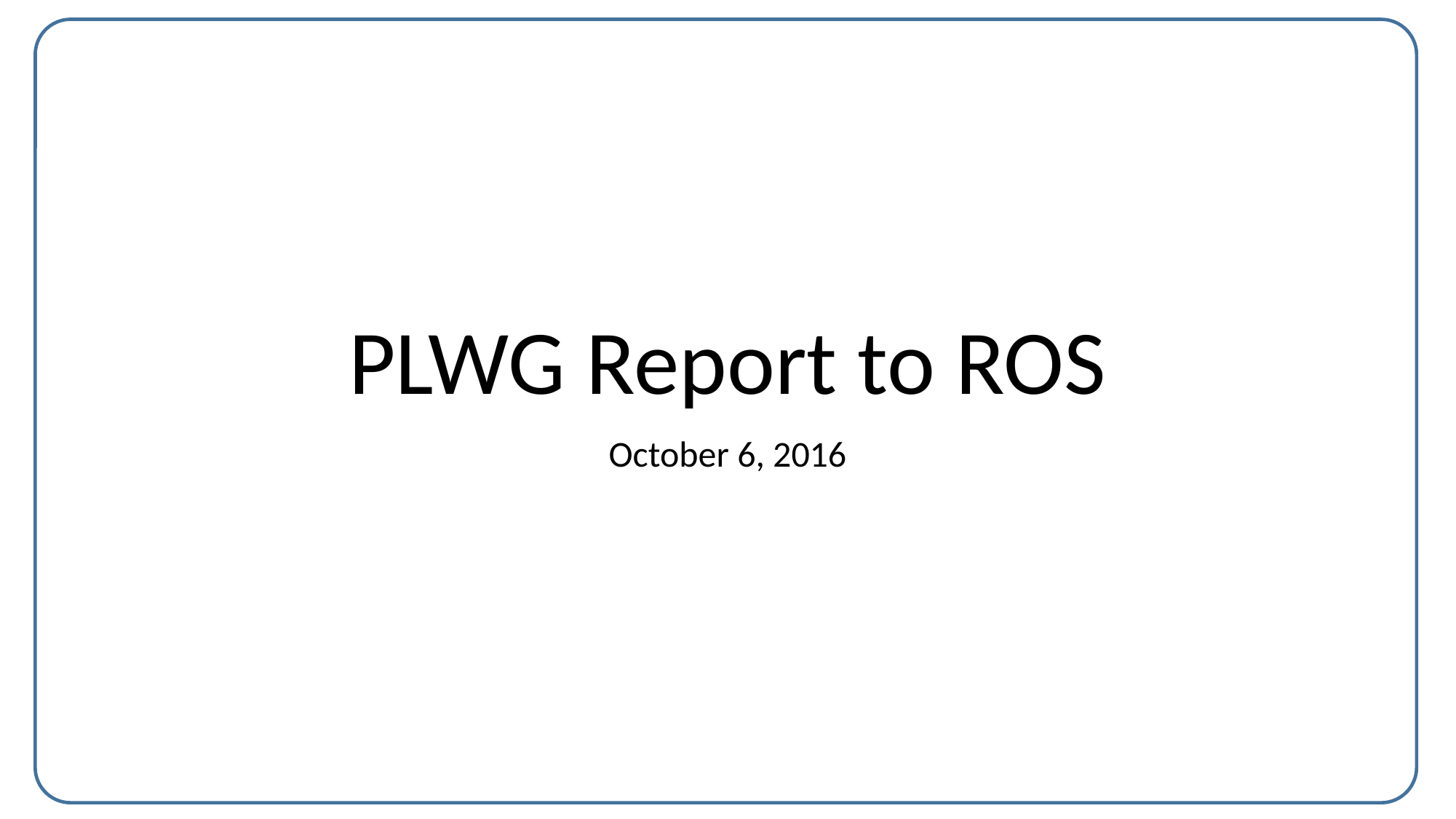

# PLWG Report to ROS
October 6, 2016